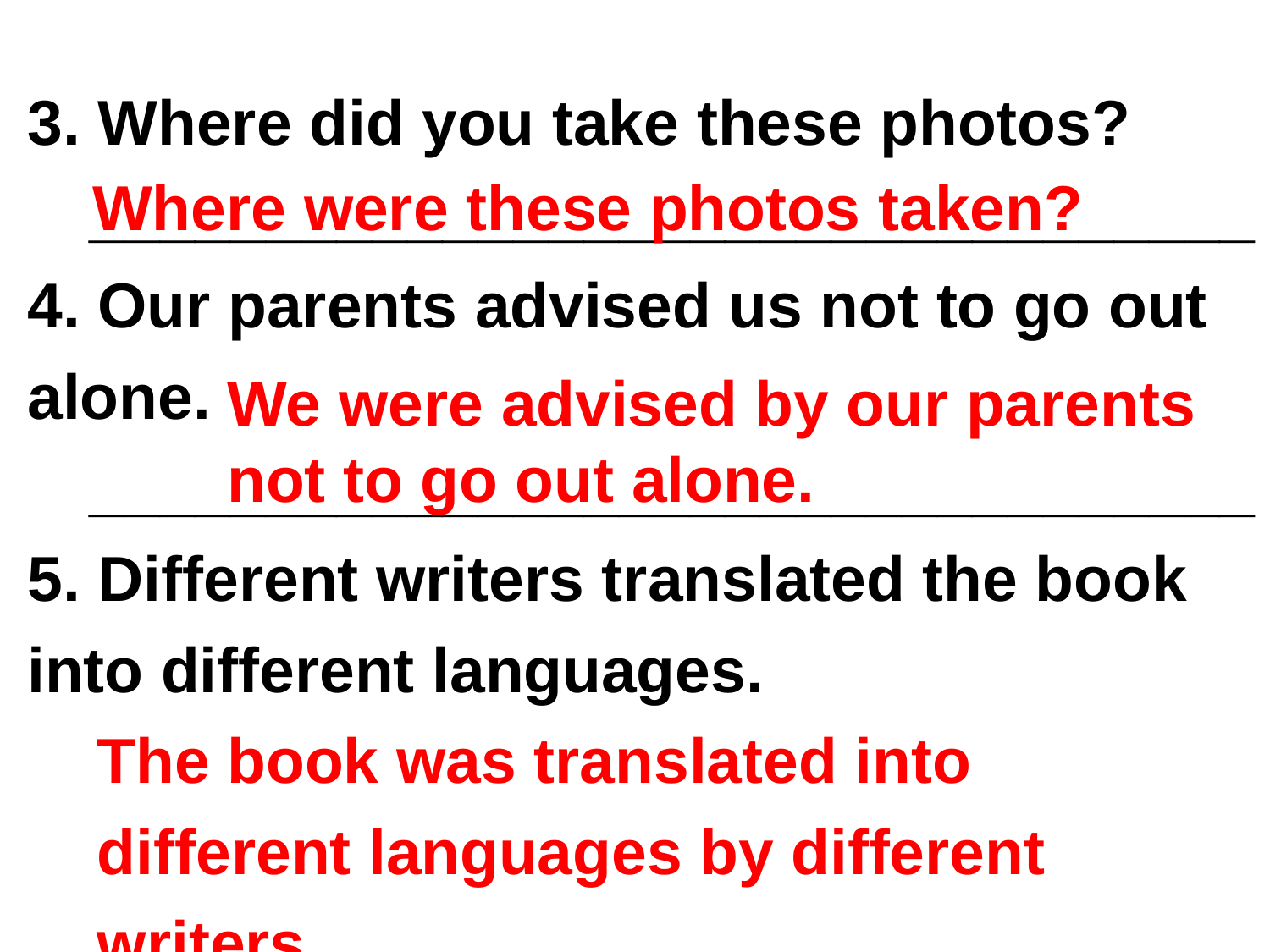

3. Where did you take these photos?
   	_________________________________
4. Our parents advised us not to go out alone.
   	_________________________________
5. Different writers translated the book into different languages.

Where were these photos taken?
We were advised by our parents not to go out alone.
The book was translated into different languages by different writers.